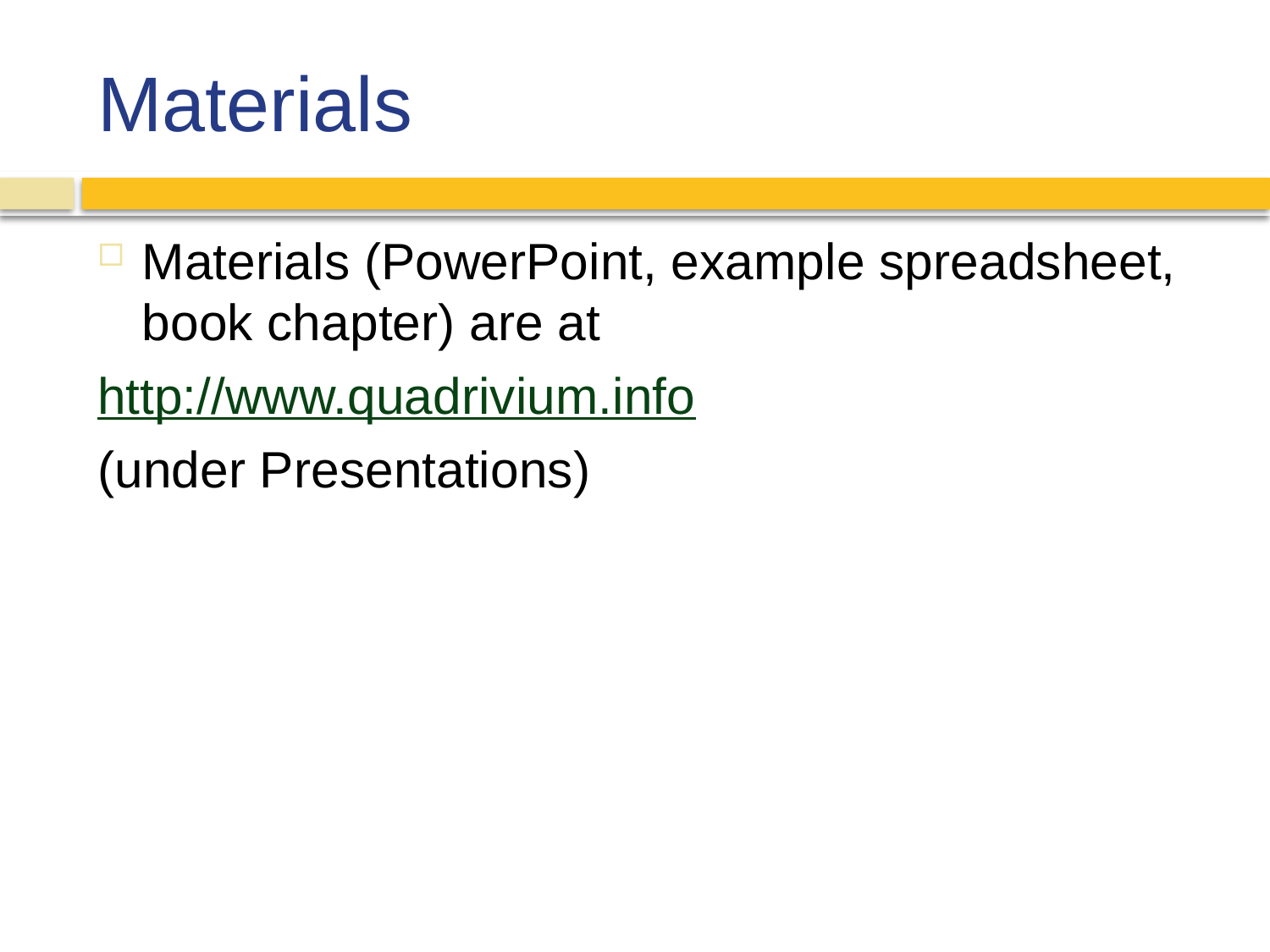

# Materials
Materials (PowerPoint, example spreadsheet, book chapter) are at
http://www.quadrivium.info
(under Presentations)